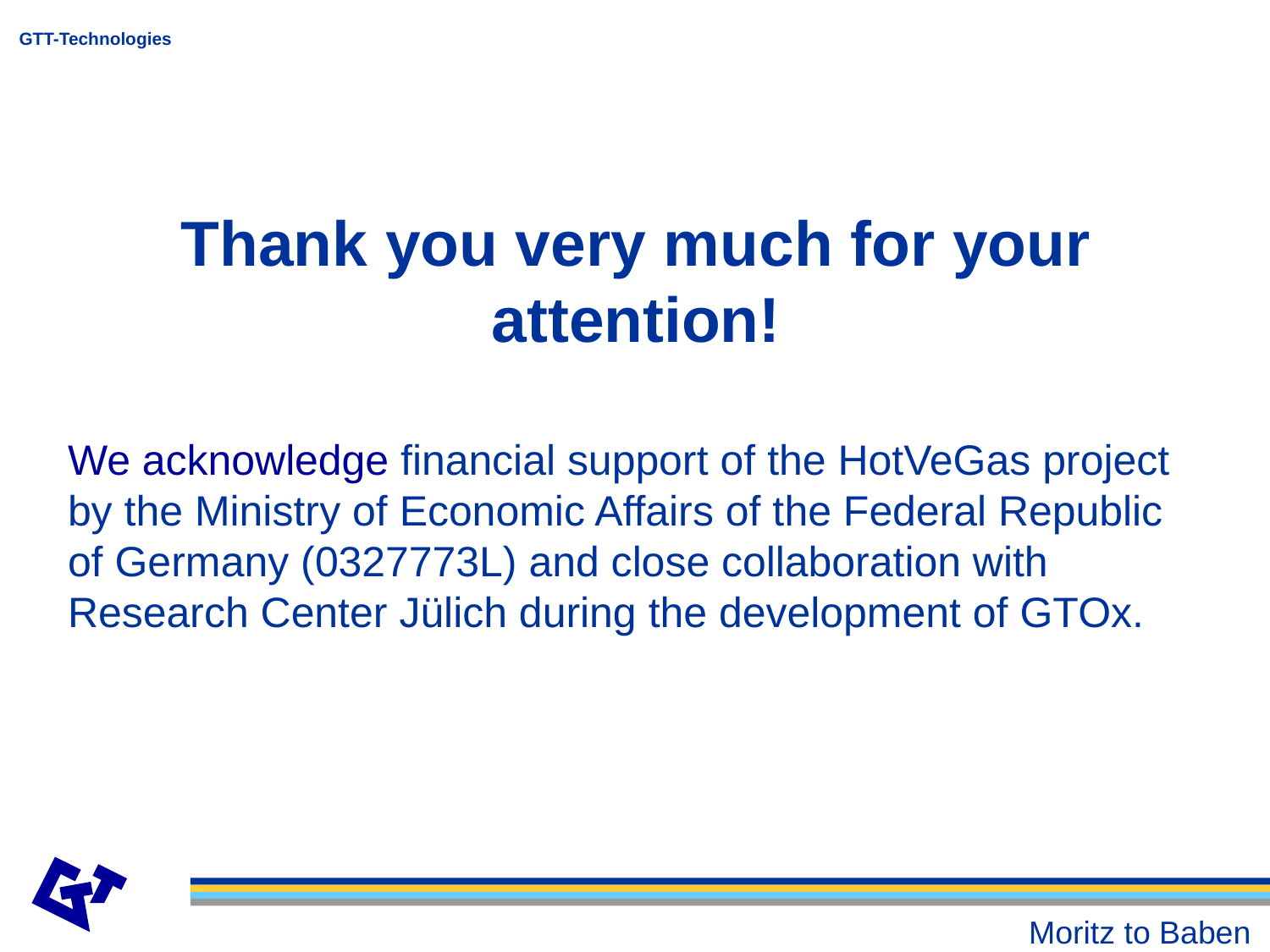

# Thank you very much for your attention!
We acknowledge financial support of the HotVeGas project by the Ministry of Economic Affairs of the Federal Republic of Germany (0327773L) and close collaboration with Research Center Jülich during the development of GTOx.